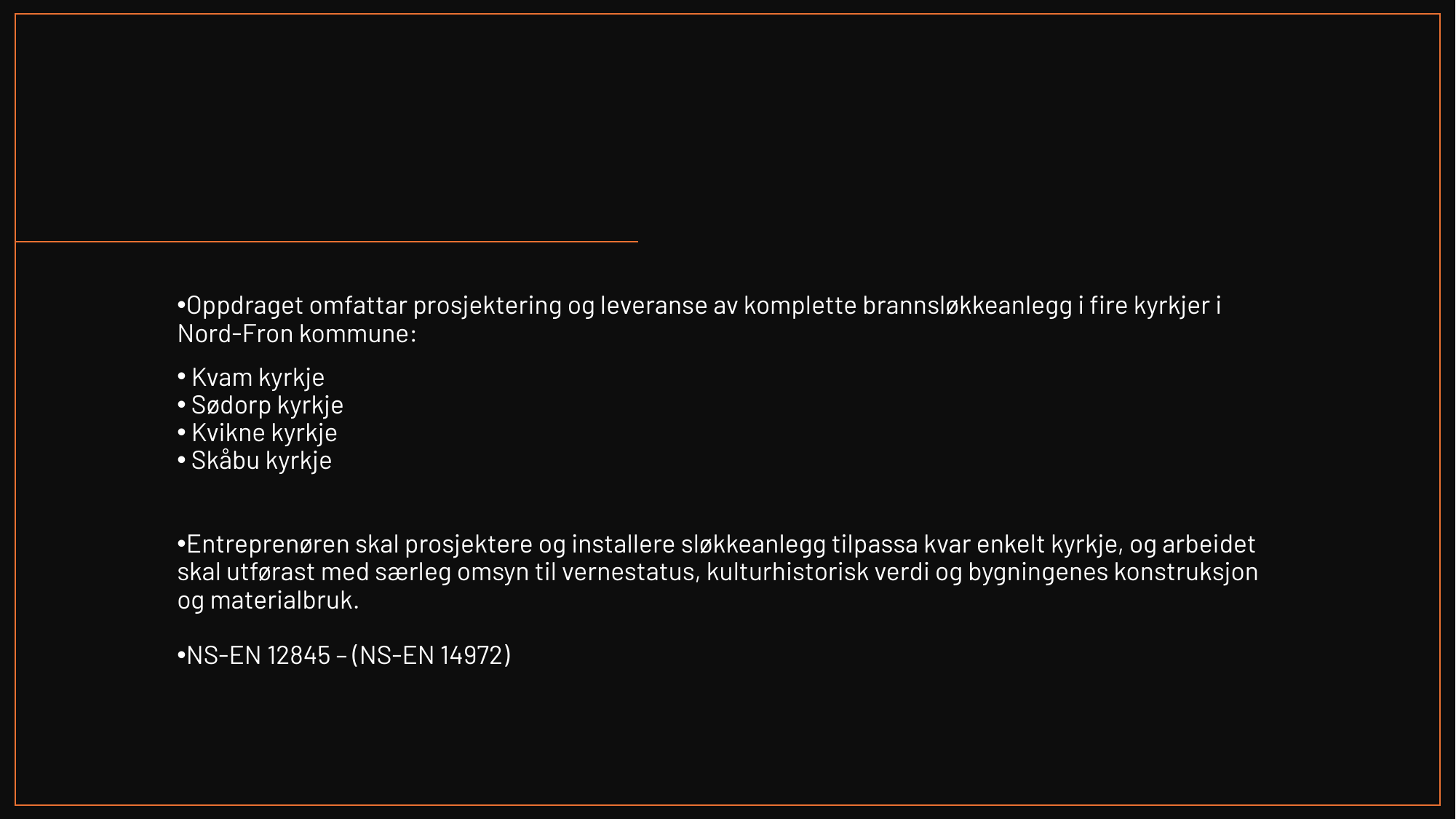

Oppdraget omfattar prosjektering og leveranse av komplette brannsløkkeanlegg i fire kyrkjer i Nord-Fron kommune:
 Kvam kyrkje
 Sødorp kyrkje
 Kvikne kyrkje
 Skåbu kyrkje

Entreprenøren skal prosjektere og installere sløkkeanlegg tilpassa kvar enkelt kyrkje, og arbeidet skal utførast med særleg omsyn til vernestatus, kulturhistorisk verdi og bygningenes konstruksjon og materialbruk.

NS-EN 12845 – (NS-EN 14972)